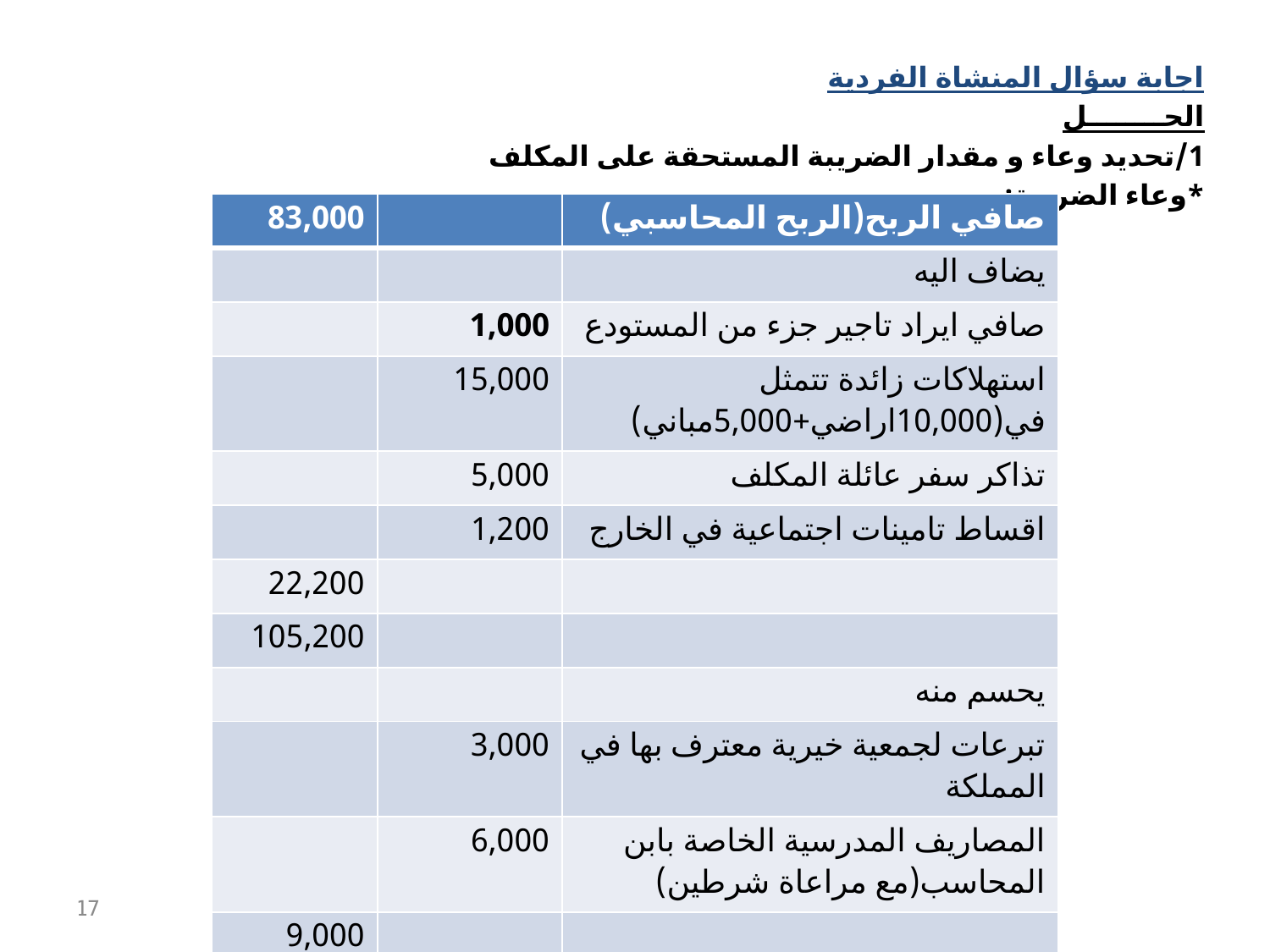

اجابة سؤال المنشاة الفردية
الحــــــــل
1/تحديد وعاء و مقدار الضريبة المستحقة على المكلف
*وعاء الضريبة:
| 83,000 |  | صافي الربح(الربح المحاسبي) |
| --- | --- | --- |
|  |  | يضاف اليه |
|  | 1,000 | صافي ايراد تاجير جزء من المستودع |
|  | 15,000 | استهلاكات زائدة تتمثل في(10,000اراضي+5,000مباني) |
|  | 5,000 | تذاكر سفر عائلة المكلف |
|  | 1,200 | اقساط تامينات اجتماعية في الخارج |
| 22,200 |  |  |
| 105,200 |  |  |
|  |  | يحسم منه |
|  | 3,000 | تبرعات لجمعية خيرية معترف بها في المملكة |
|  | 6,000 | المصاريف المدرسية الخاصة بابن المحاسب(مع مراعاة شرطين) |
| 9,000 |  |  |
| 96,000 |  | صافي الربح المعدل(الربح الضريبي) |
17